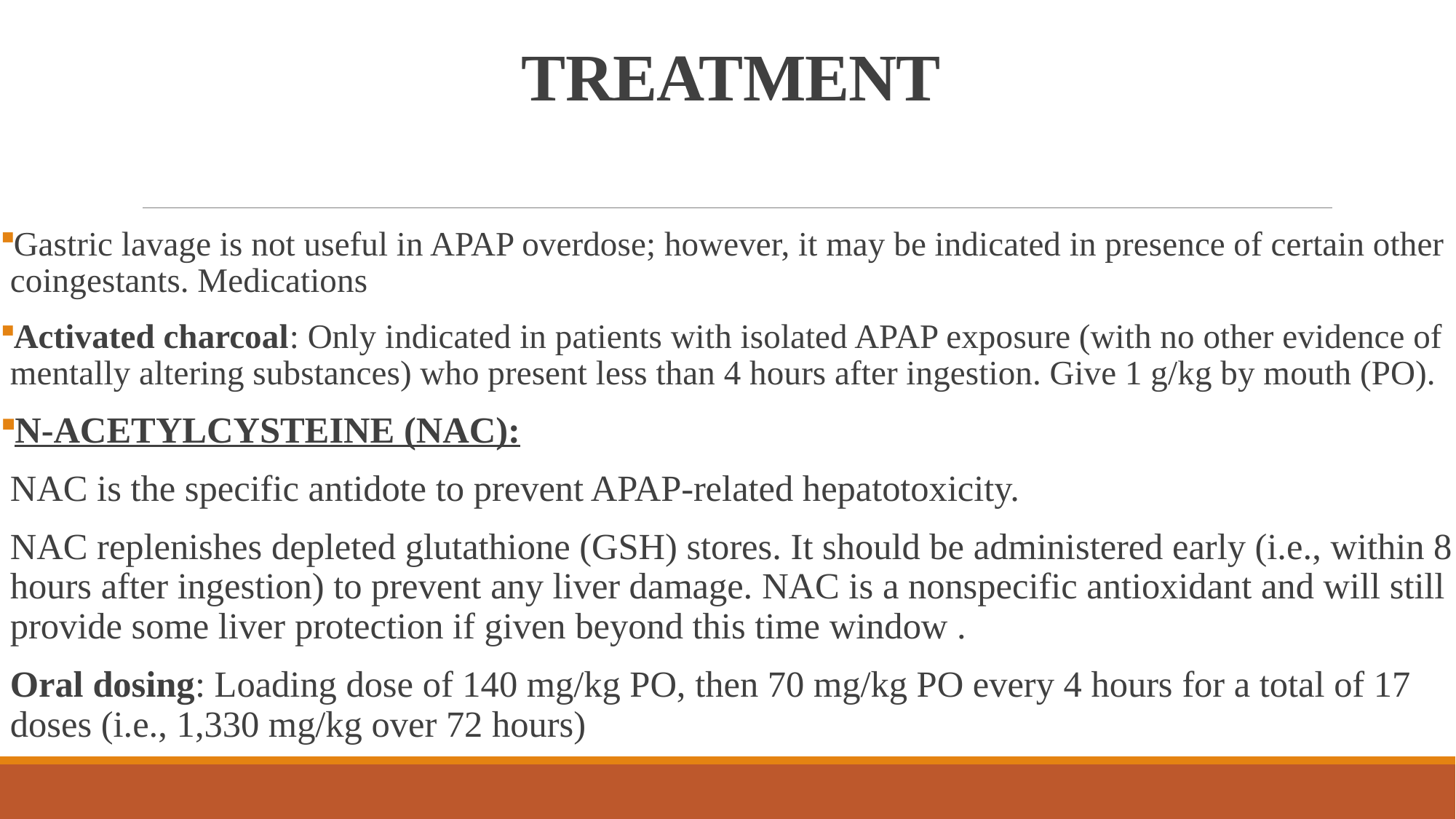

# TREATMENT
Gastric lavage is not useful in APAP overdose; however, it may be indicated in presence of certain other coingestants. Medications
Activated charcoal: Only indicated in patients with isolated APAP exposure (with no other evidence of mentally altering substances) who present less than 4 hours after ingestion. Give 1 g/kg by mouth (PO).
N-ACETYLCYSTEINE (NAC):
NAC is the specific antidote to prevent APAP-related hepatotoxicity.
NAC replenishes depleted glutathione (GSH) stores. It should be administered early (i.e., within 8 hours after ingestion) to prevent any liver damage. NAC is a nonspecific antioxidant and will still provide some liver protection if given beyond this time window .
Oral dosing: Loading dose of 140 mg/kg PO, then 70 mg/kg PO every 4 hours for a total of 17 doses (i.e., 1,330 mg/kg over 72 hours)